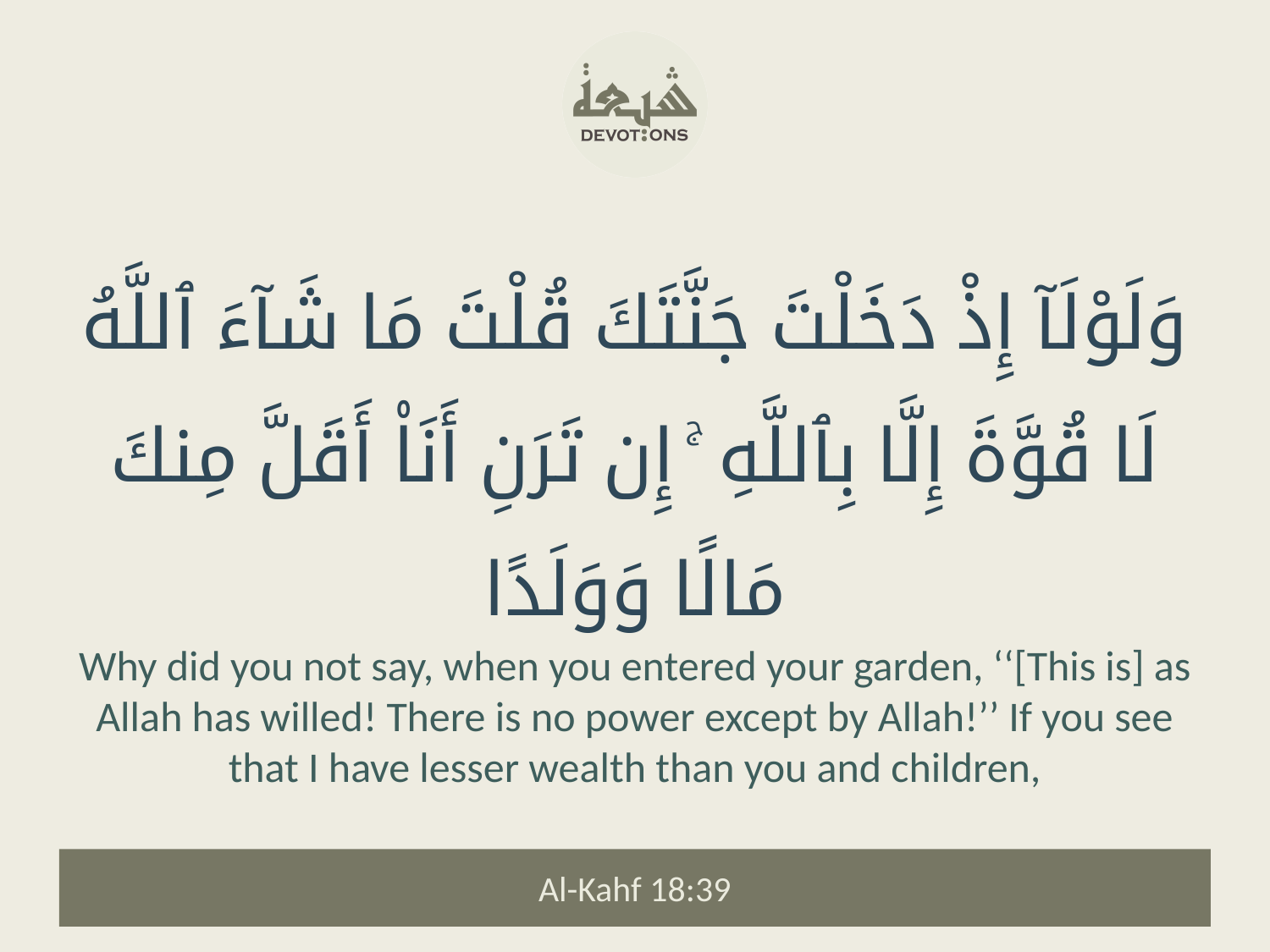

وَلَوْلَآ إِذْ دَخَلْتَ جَنَّتَكَ قُلْتَ مَا شَآءَ ٱللَّهُ لَا قُوَّةَ إِلَّا بِٱللَّهِ ۚ إِن تَرَنِ أَنَا۠ أَقَلَّ مِنكَ مَالًا وَوَلَدًا
Why did you not say, when you entered your garden, ‘‘[This is] as Allah has willed! There is no power except by Allah!’’ If you see that I have lesser wealth than you and children,
Al-Kahf 18:39